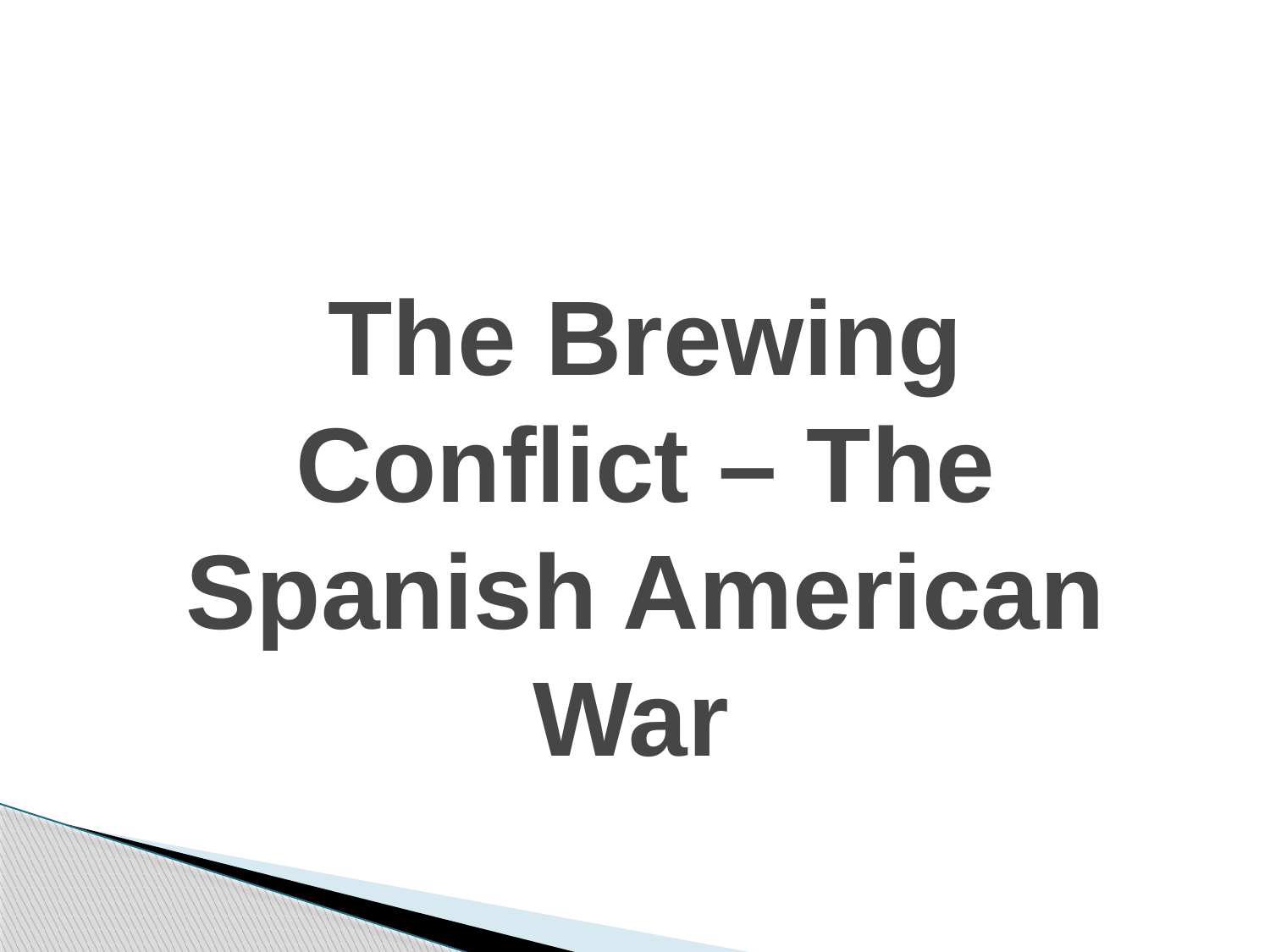

# The Brewing Conflict – The Spanish American War